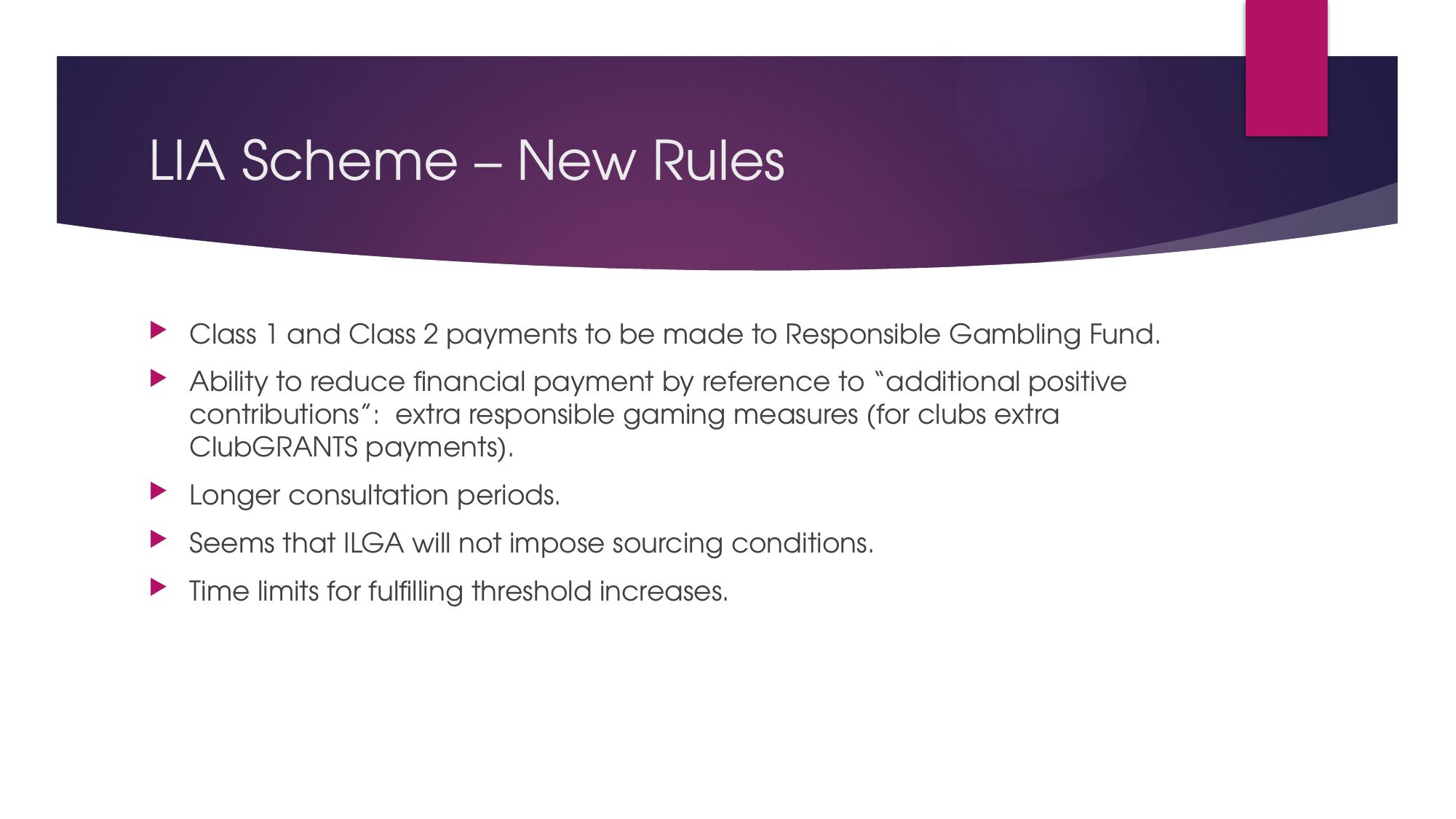

# LIA Scheme – New Rules
Class 1 and Class 2 payments to be made to Responsible Gambling Fund.
Ability to reduce financial payment by reference to “additional positive contributions”:  extra responsible gaming measures (for clubs extra ClubGRANTS payments).
Longer consultation periods.
Seems that ILGA will not impose sourcing conditions.
Time limits for fulfilling threshold increases.